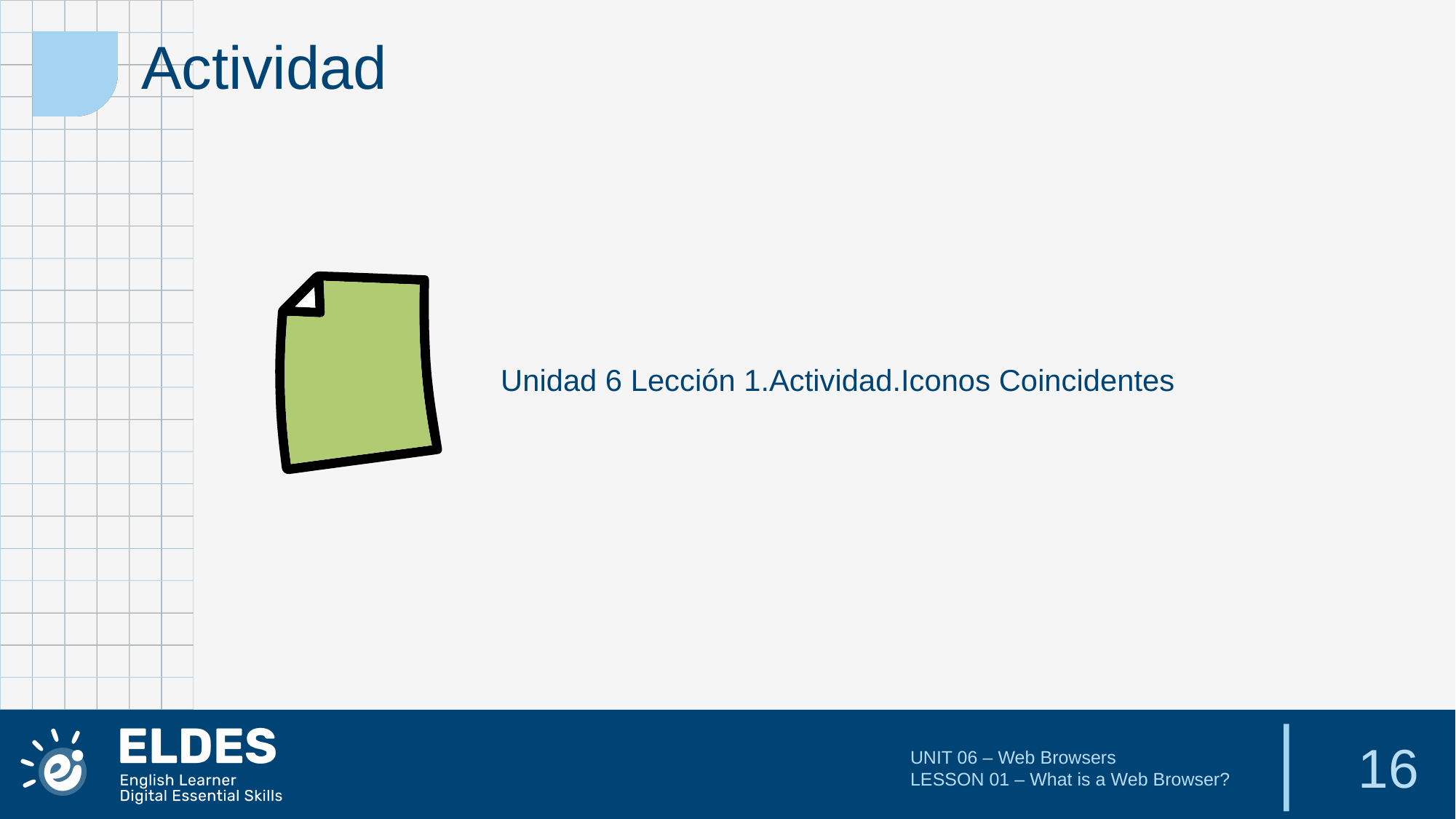

Actividad

Unidad 6 Lección 1.Actividad.Iconos Coincidentes
16
UNIT 06 – Web Browsers
LESSON 01 – What is a Web Browser?